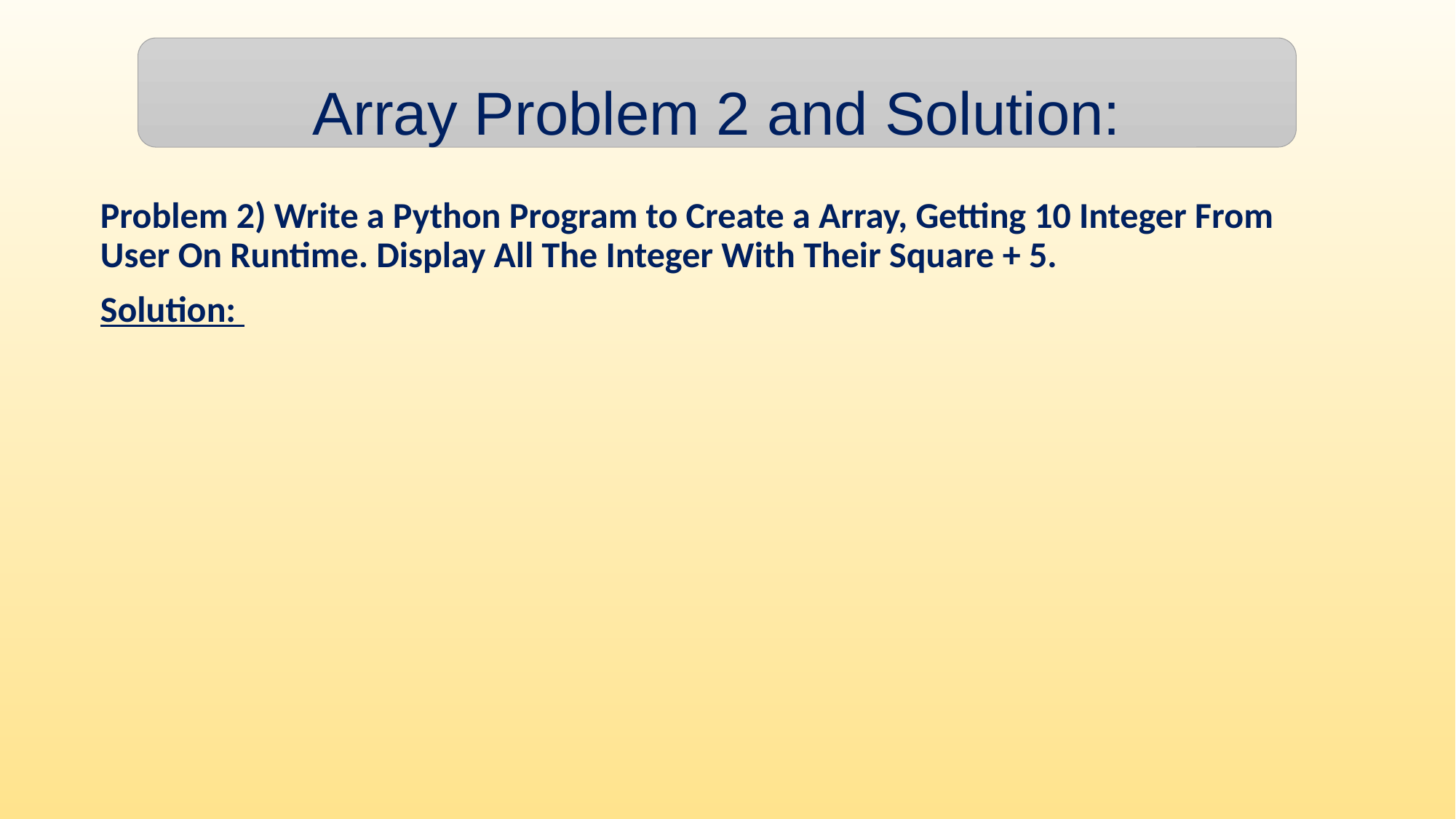

Array Problem 2 and Solution:
Problem 2) Write a Python Program to Create a Array, Getting 10 Integer From User On Runtime. Display All The Integer With Their Square + 5.
Solution: